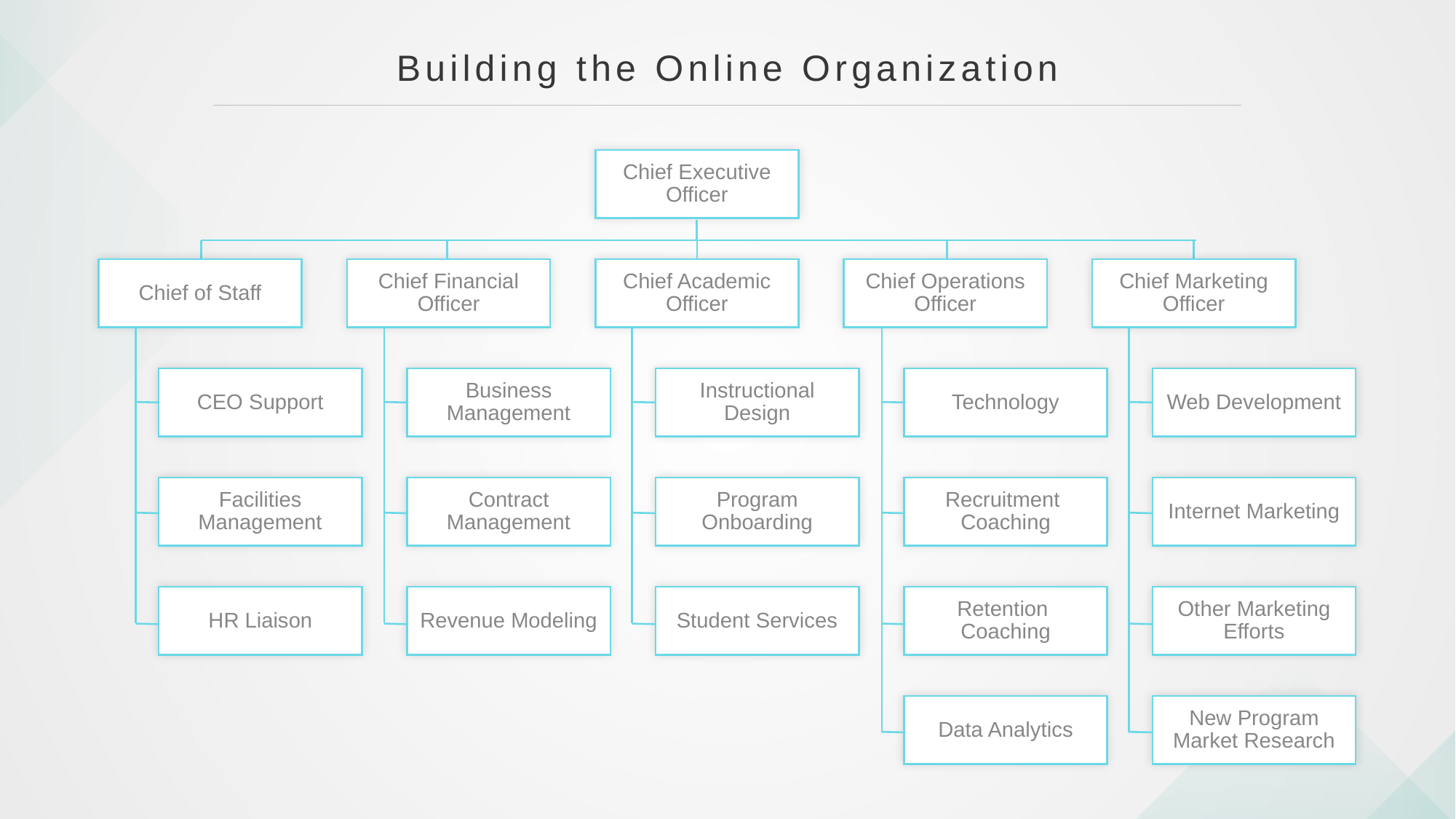

# Building the Online Organization
Chief Executive Officer
Chief of Staff
CEO Support
Facilities Management
HR Liaison
Chief Financial Officer
Business Management
Contract Management
Revenue Modeling
Chief Academic Officer
Instructional Design
Program Onboarding
Student Services
Chief Operations Officer
Technology
Recruitment
Coaching
Retention
Coaching
Data Analytics
Chief Marketing Officer
Web Development
Internet Marketing
Other Marketing Efforts
New Program Market Research